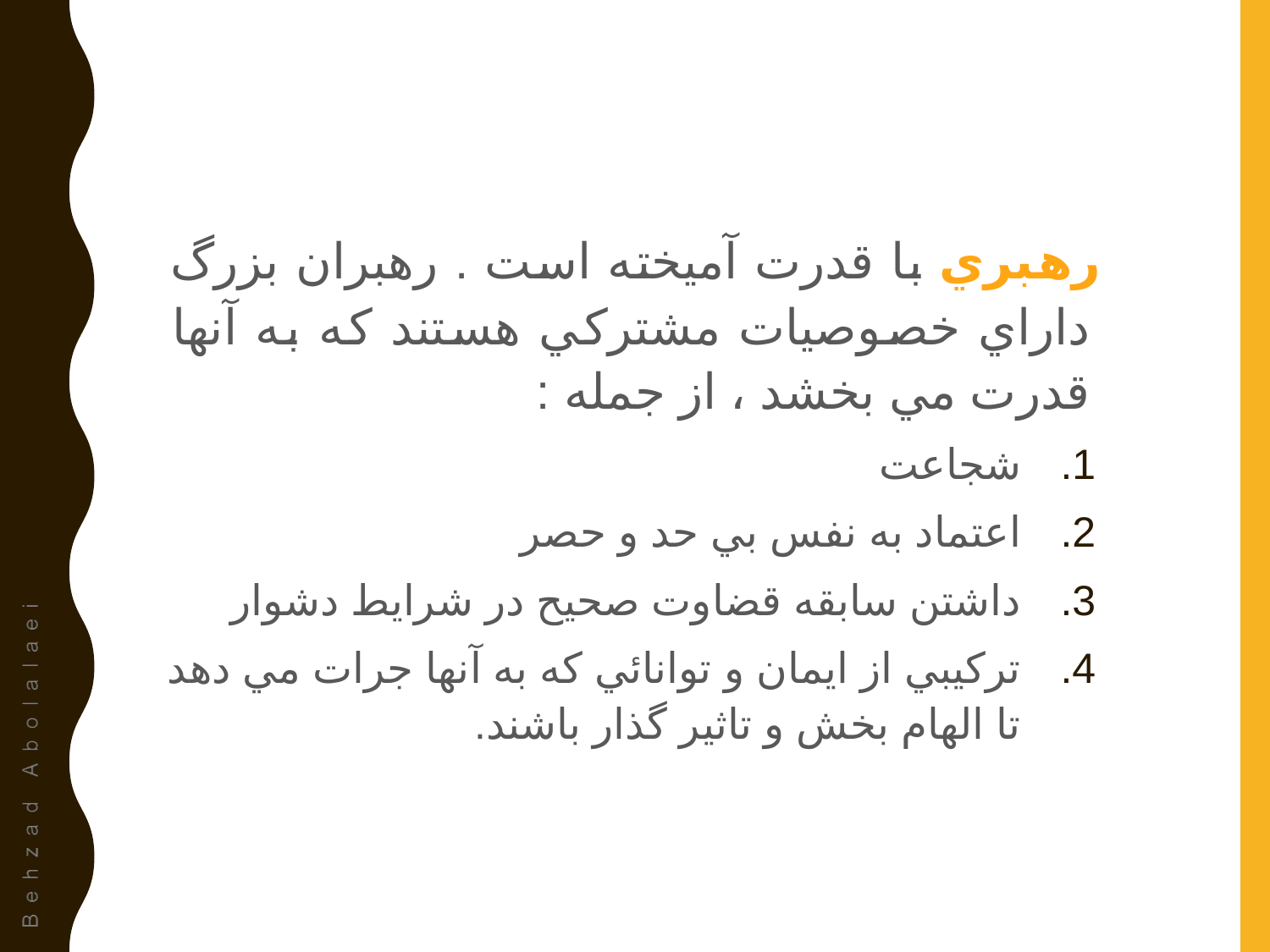

رهبري با قدرت آميخته است . رهبران بزرگ داراي خصوصيات مشتركي هستند كه به آنها قدرت مي بخشد ، از جمله :
شجاعت
اعتماد به نفس بي حد و حصر
داشتن سابقه قضاوت صحيح در شرايط دشوار
تركيبي از ايمان و توانائي كه به آنها جرات مي دهد تا الهام بخش و تاثير گذار باشند.